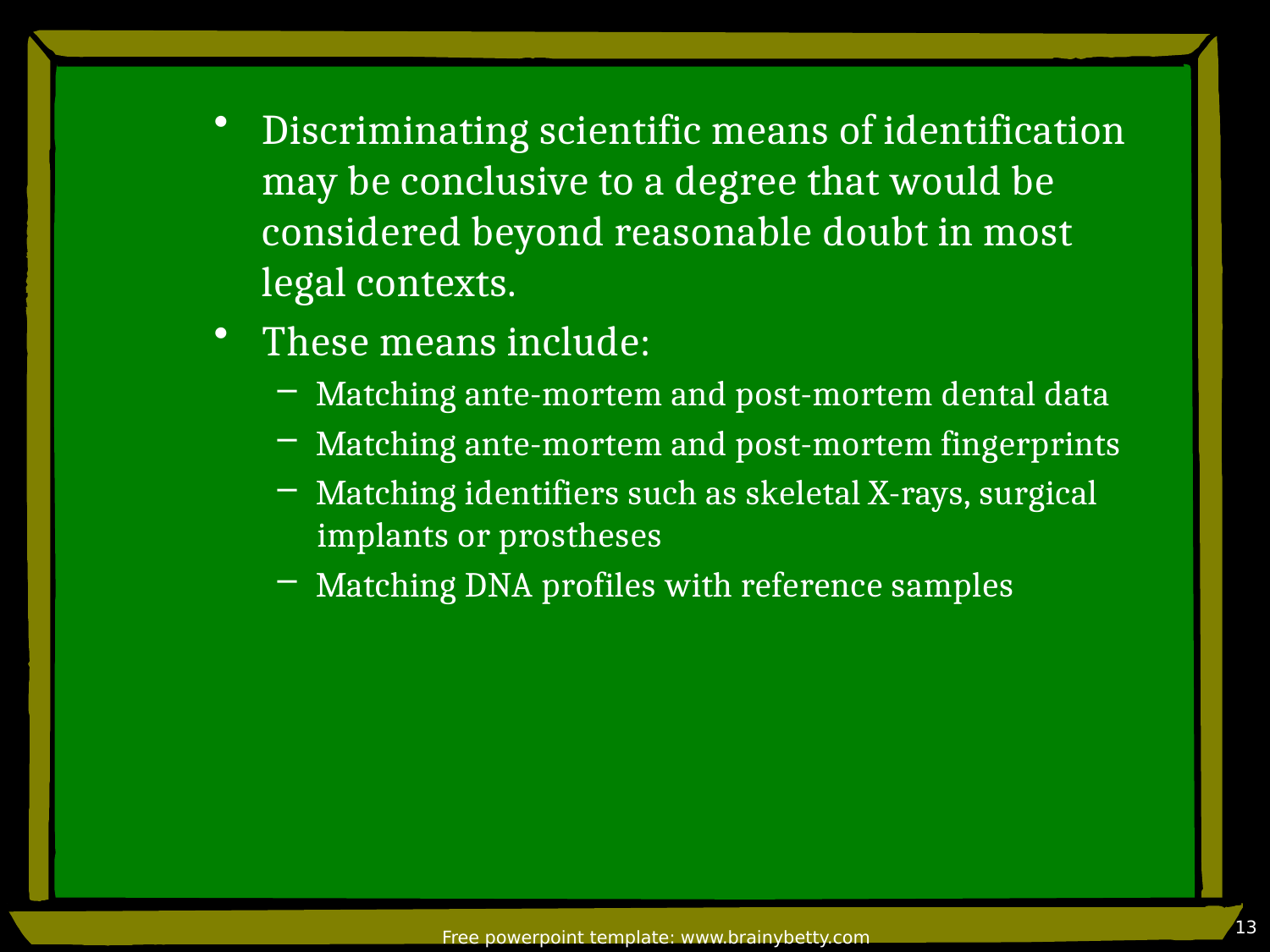

Discriminating scientific means of identification may be conclusive to a degree that would be considered beyond reasonable doubt in most legal contexts.
These means include:
Matching ante-mortem and post-mortem dental data
Matching ante-mortem and post-mortem fingerprints
Matching identifiers such as skeletal X-rays, surgical implants or prostheses
Matching DNA profiles with reference samples
13
Free powerpoint template: www.brainybetty.com